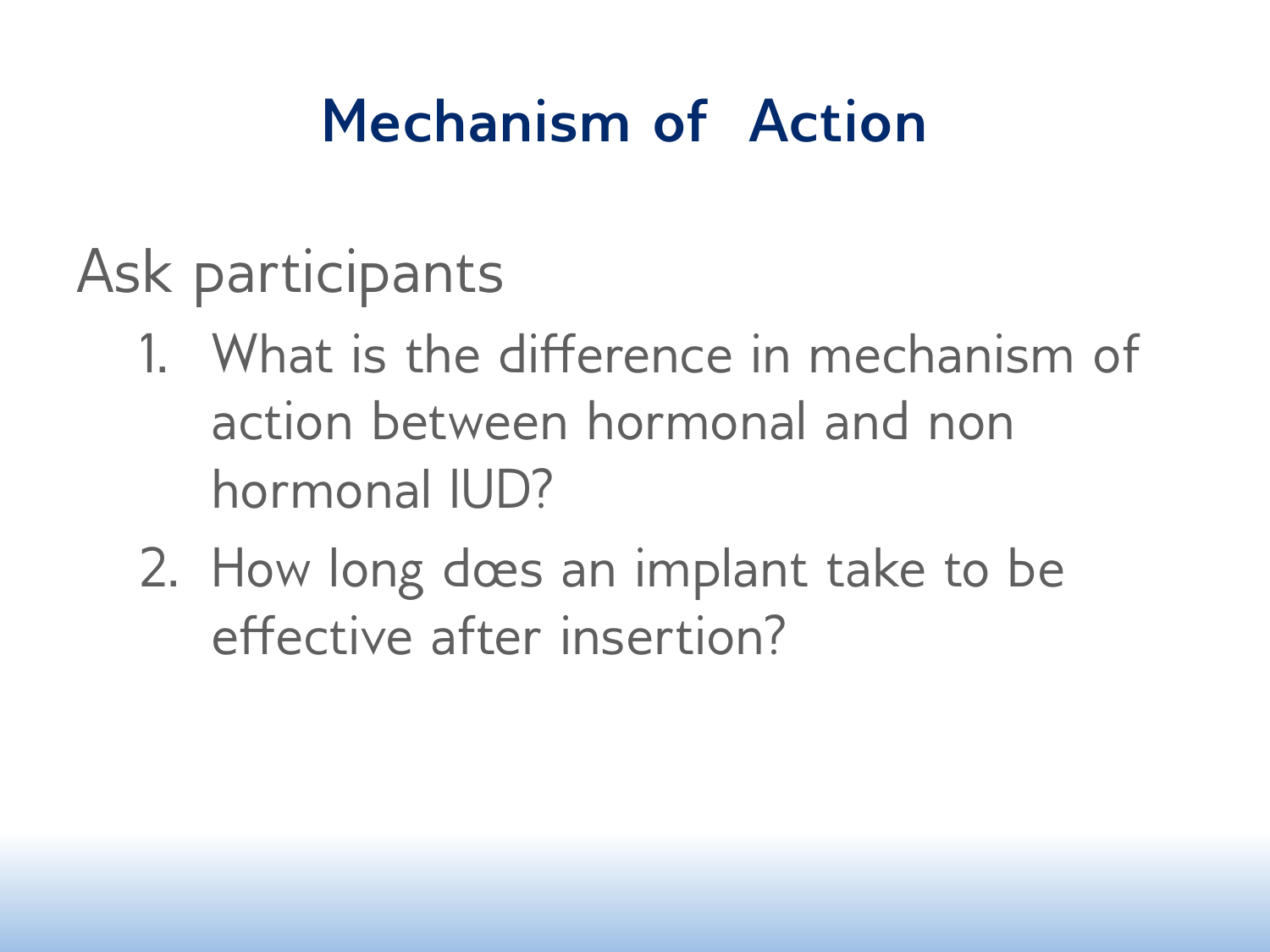

# Mechanism of  Action
Ask participants
What is the difference in mechanism of action between hormonal and non hormonal IUD?
How long does an implant take to be effective after insertion?